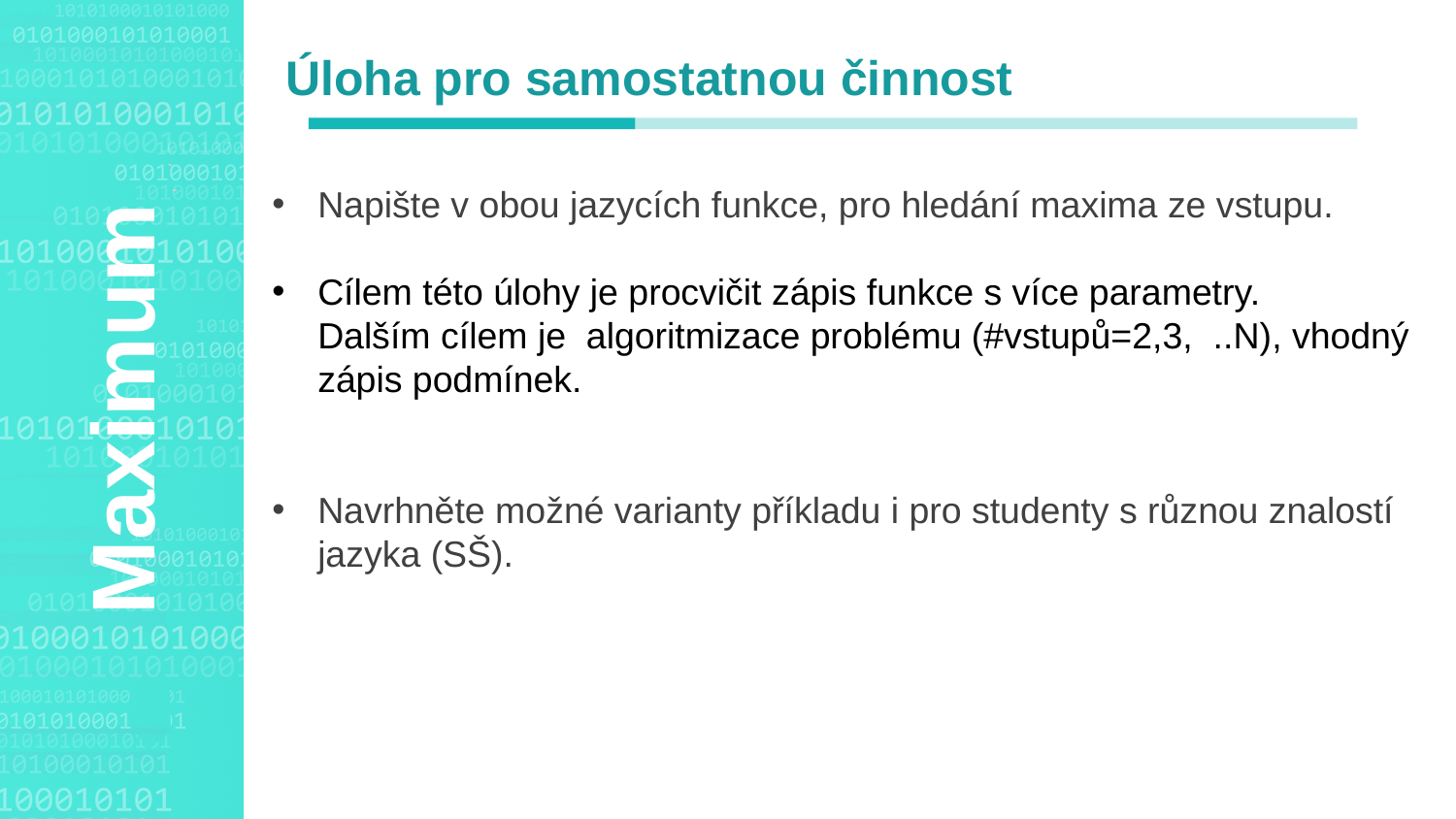

Úloha pro samostatnou činnost

Napište v obou jazycích funkce, pro hledání maxima ze vstupu.

Cílem této úlohy je procvičit zápis funkce s více parametry.
Dalším cílem je  algoritmizace problému (#vstupů=2,3,  ..N), vhodný zápis podmínek.

Navrhněte možné varianty příkladu i pro studenty s různou znalostí jazyka (SŠ).

Agenda Style

Maximum